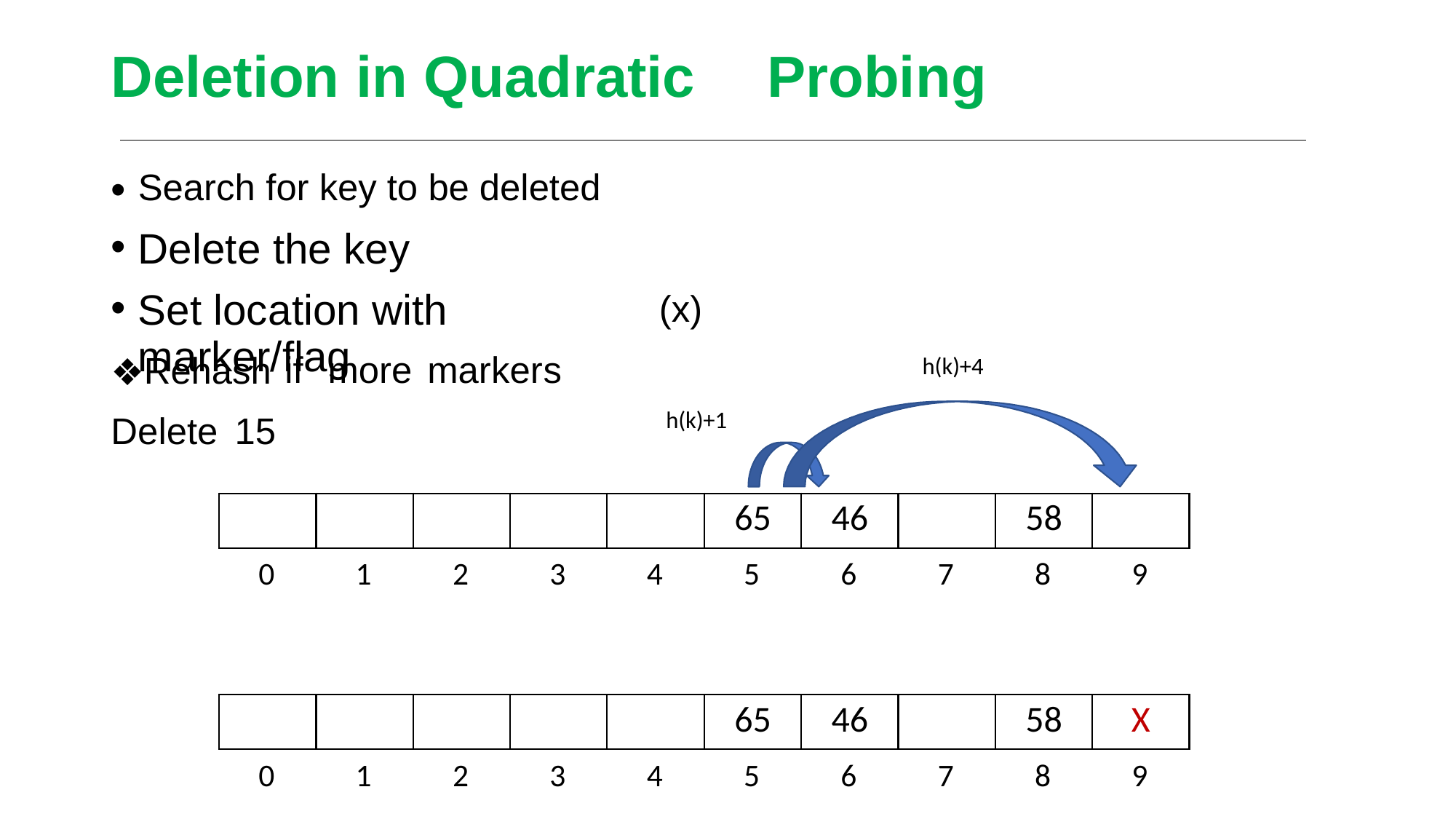

Deletion in Quadratic
Probing

•
•
•
Search for key to be deleted
Delete the key
Set location with marker/flag
(x)
❖Rehash
if
more
markers
h(k)+4

h(k)+1
Delete
15

65
46

58

15

0
1
2
3
4
5
6
7
8
9

65
46

58
X

0
1
2
3
4
5
6
7
8
9